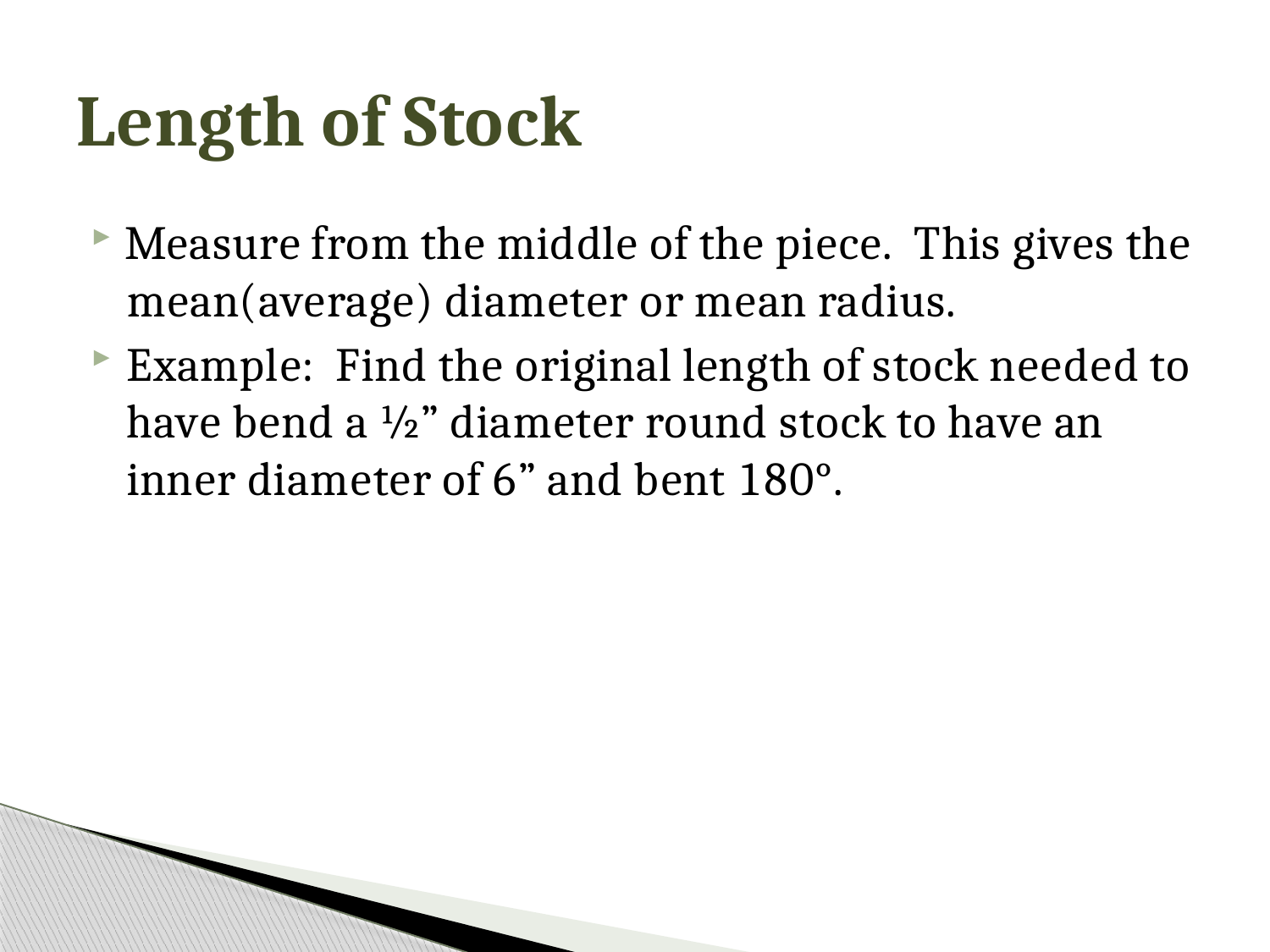

# Length of Stock
Measure from the middle of the piece.  This gives the mean(average) diameter or mean radius.
Example:  Find the original length of stock needed to have bend a ½” diameter round stock to have an inner diameter of 6” and bent 180°.